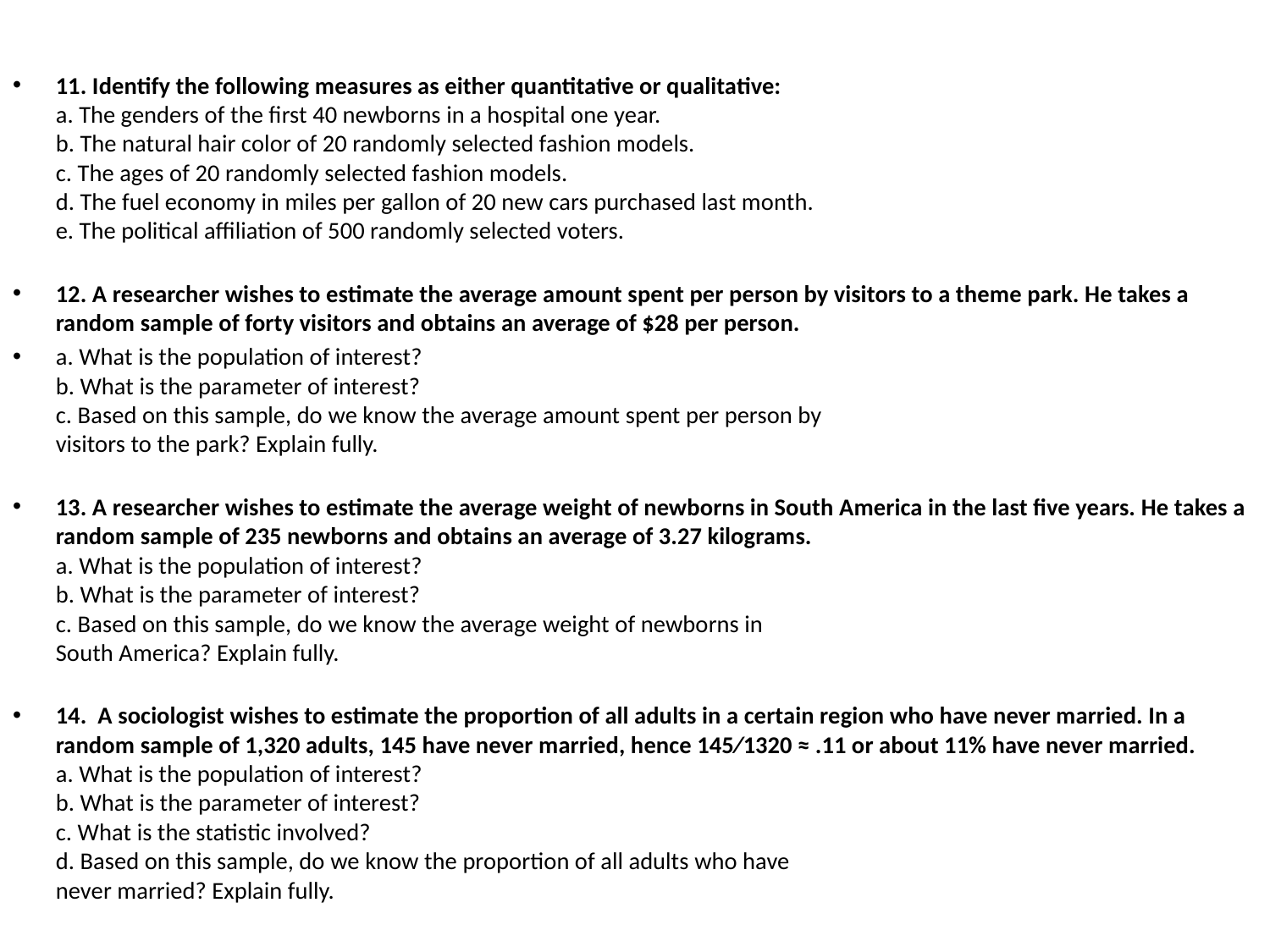

#
11. Identify the following measures as either quantitative or qualitative:
a. The genders of the first 40 newborns in a hospital one year.
b. The natural hair color of 20 randomly selected fashion models.
c. The ages of 20 randomly selected fashion models.
d. The fuel economy in miles per gallon of 20 new cars purchased last month.
e. The political affiliation of 500 randomly selected voters.
12. A researcher wishes to estimate the average amount spent per person by visitors to a theme park. He takes a random sample of forty visitors and obtains an average of $28 per person.
a. What is the population of interest?
b. What is the parameter of interest?
c. Based on this sample, do we know the average amount spent per person by
visitors to the park? Explain fully.
13. A researcher wishes to estimate the average weight of newborns in South America in the last five years. He takes a random sample of 235 newborns and obtains an average of 3.27 kilograms.
a. What is the population of interest?
b. What is the parameter of interest?
c. Based on this sample, do we know the average weight of newborns in
South America? Explain fully.
14.  A sociologist wishes to estimate the proportion of all adults in a certain region who have never married. In a random sample of 1,320 adults, 145 have never married, hence 145∕1320 ≈ .11 or about 11% have never married.
a. What is the population of interest?
b. What is the parameter of interest?
c. What is the statistic involved?
d. Based on this sample, do we know the proportion of all adults who have
never married? Explain fully.